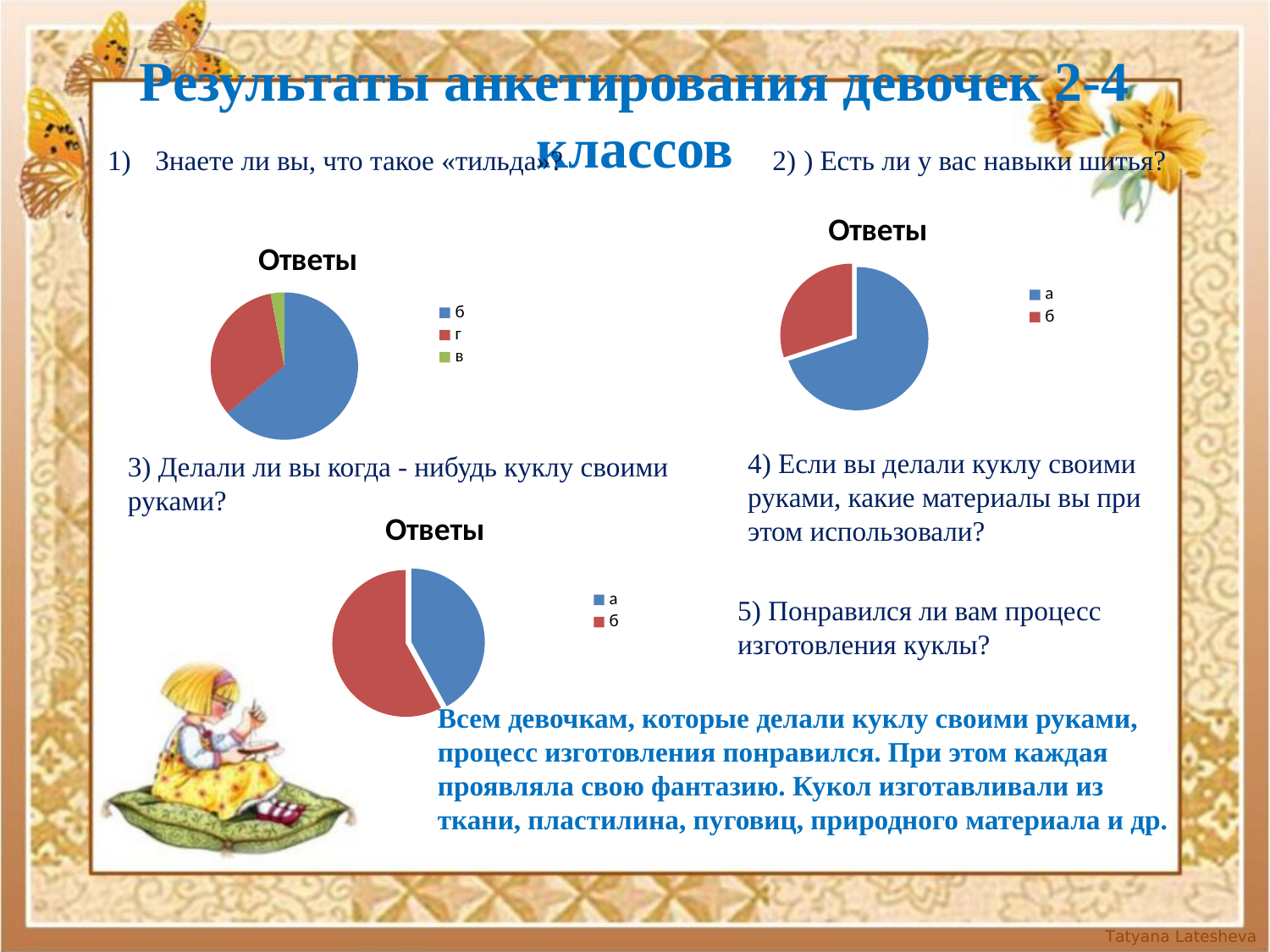

# Результаты анкетирования девочек 2-4 классов
Знаете ли вы, что такое «тильда»?                              2) ) Есть ли у вас навыки шитья?

### Chart:

| Category | Ответы |
|---|---|
| а | 7.0 |
| б | 3.0 |

### Chart:

| Category | Ответы |
|---|---|
| б | 6.4 |
| г | 3.3 |
| в | 0.3 |
4) Если вы делали куклу своими руками, какие материалы вы при этом использовали?
3) Делали ли вы когда - нибудь куклу своими руками?

### Chart:

| Category | Ответы |
|---|---|
| а | 4.2 |
| б | 5.8 |
5) Понравился ли вам процесс изготовления куклы?
Всем девочкам, которые делали куклу своими руками, процесс изготовления понравился. При этом каждая  проявляла свою фантазию. Кукол изготавливали из ткани, пластилина, пуговиц, природного материала и др.